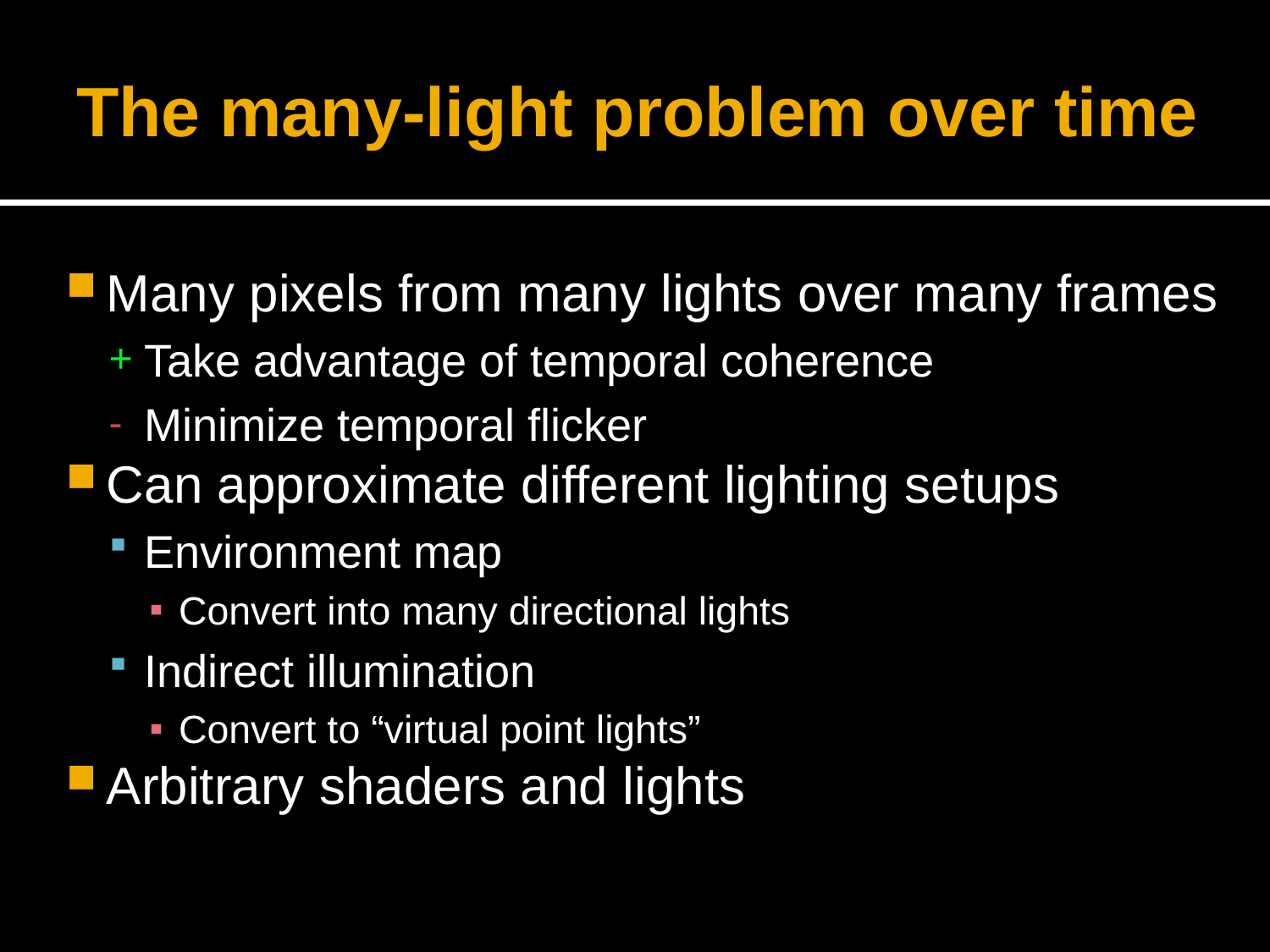

# The many-light problem over time
Many pixels from many lights over many frames
Take advantage of temporal coherence
Minimize temporal flicker
Can approximate different lighting setups
Environment map
Convert into many directional lights
Indirect illumination
Convert to “virtual point lights”
Arbitrary shaders and lights